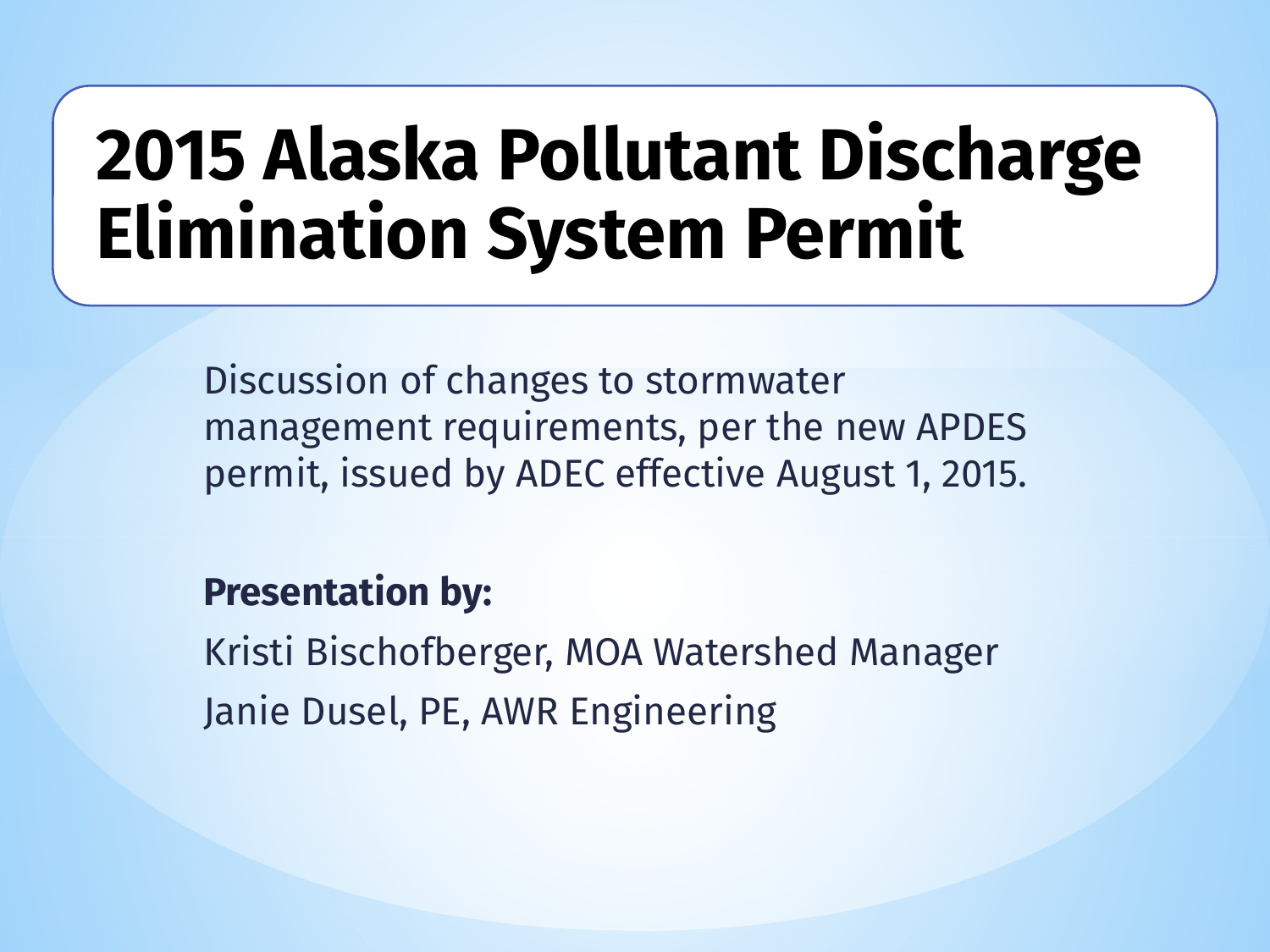

2015 Alaska Pollutant Discharge Elimination System Permit
Discussion of changes to stormwater management requirements, per the new APDES permit, issued by ADEC effective August 1, 2015.
Presentation by:
Kristi Bischofberger, MOA Watershed Manager
Janie Dusel, PE, AWR Engineering